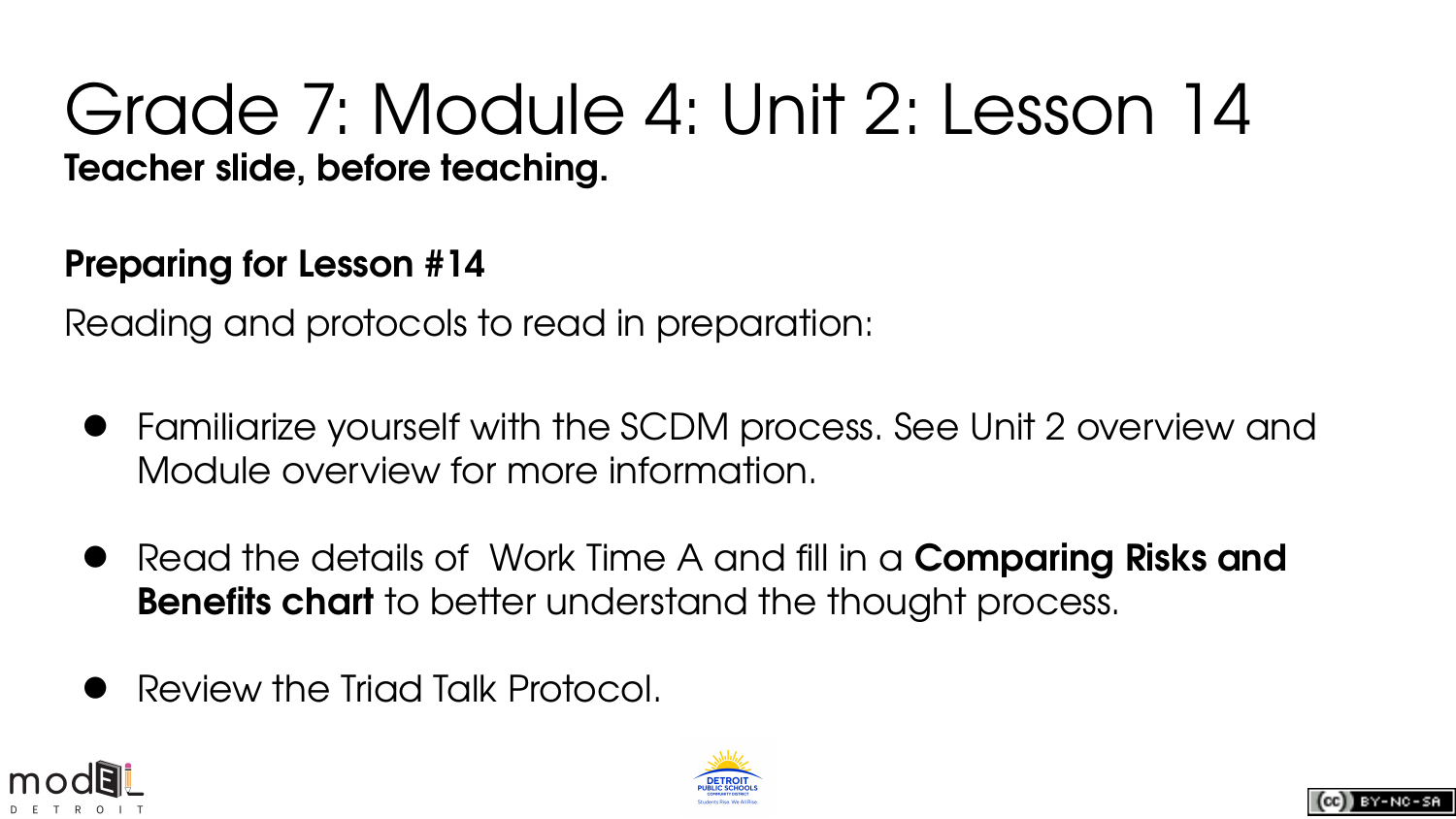

Grade 7: Module 4: Unit 2: Lesson 14
Teacher slide, before teaching.

Preparing for Lesson #14
Reading and protocols to read in preparation:

Familiarize yourself with the SCDM process. See Unit 2 overview and Module overview for more information.

Read the details of  Work Time A and fill in a Comparing Risks and Benefits chart to better understand the thought process.

Review the Triad Talk Protocol.